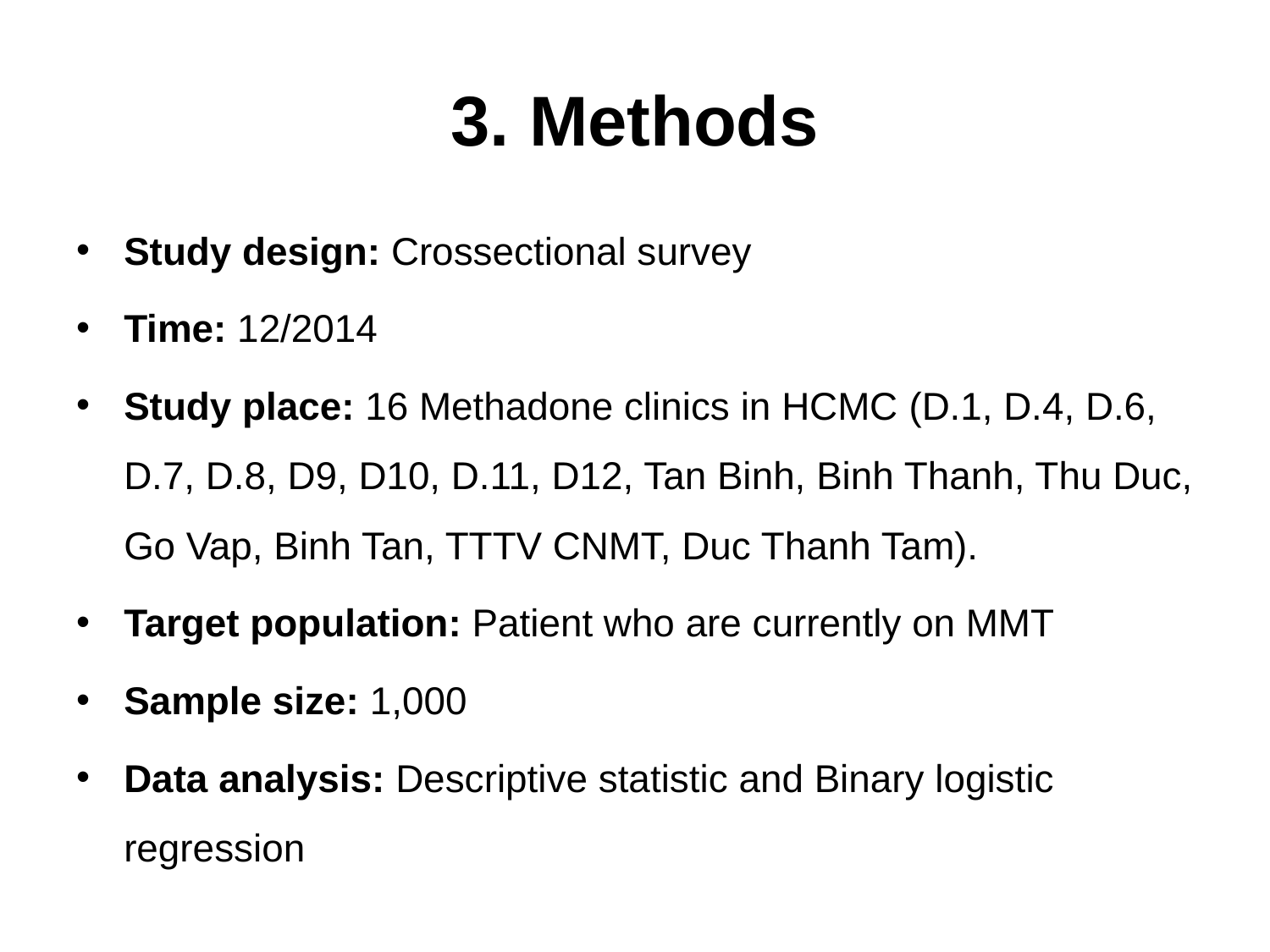

# 3. Methods
Study design: Crossectional survey
Time: 12/2014
Study place: 16 Methadone clinics in HCMC (D.1, D.4, D.6, D.7, D.8, D9, D10, D.11, D12, Tan Binh, Binh Thanh, Thu Duc, Go Vap, Binh Tan, TTTV CNMT, Duc Thanh Tam).
Target population: Patient who are currently on MMT
Sample size: 1,000
Data analysis: Descriptive statistic and Binary logistic regression